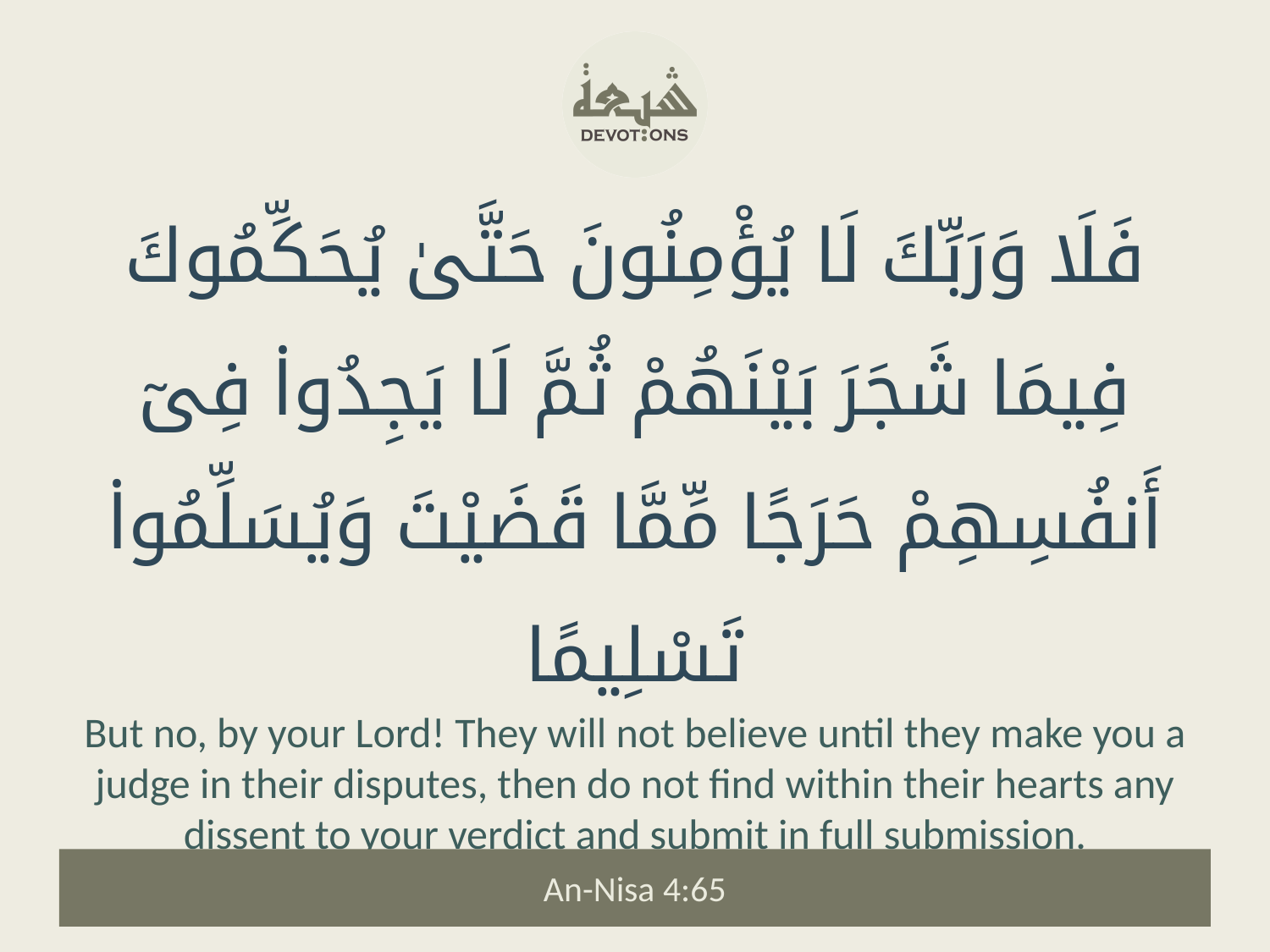

فَلَا وَرَبِّكَ لَا يُؤْمِنُونَ حَتَّىٰ يُحَكِّمُوكَ فِيمَا شَجَرَ بَيْنَهُمْ ثُمَّ لَا يَجِدُوا۟ فِىٓ أَنفُسِهِمْ حَرَجًا مِّمَّا قَضَيْتَ وَيُسَلِّمُوا۟ تَسْلِيمًا
But no, by your Lord! They will not believe until they make you a judge in their disputes, then do not find within their hearts any dissent to your verdict and submit in full submission.
An-Nisa 4:65